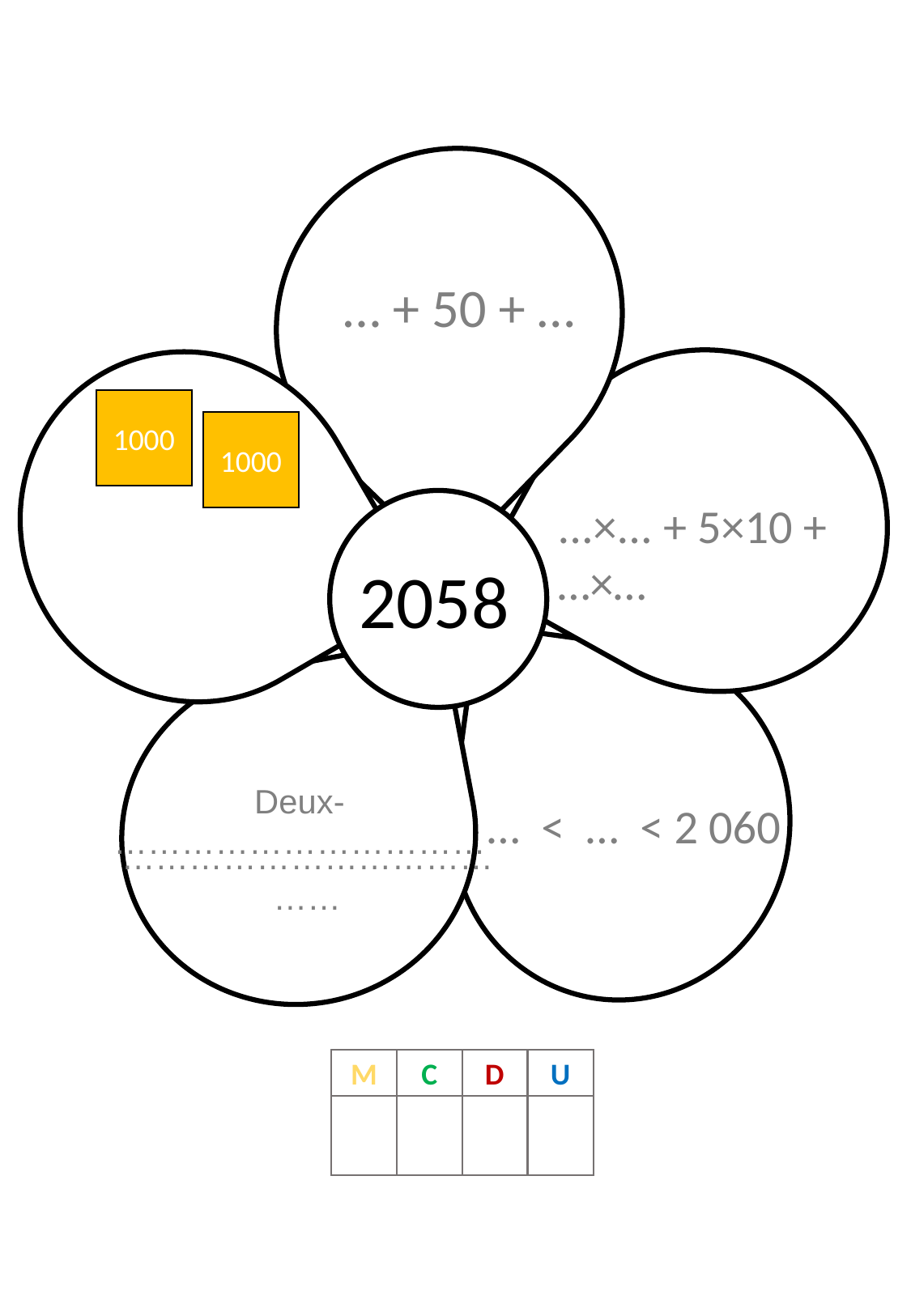

… + 50 + …
1000
1000
...×... + 5×10 + …×…
2058
Deux-……………………………
…  <  …  < 2 060
…………………………………
M
C
D
U